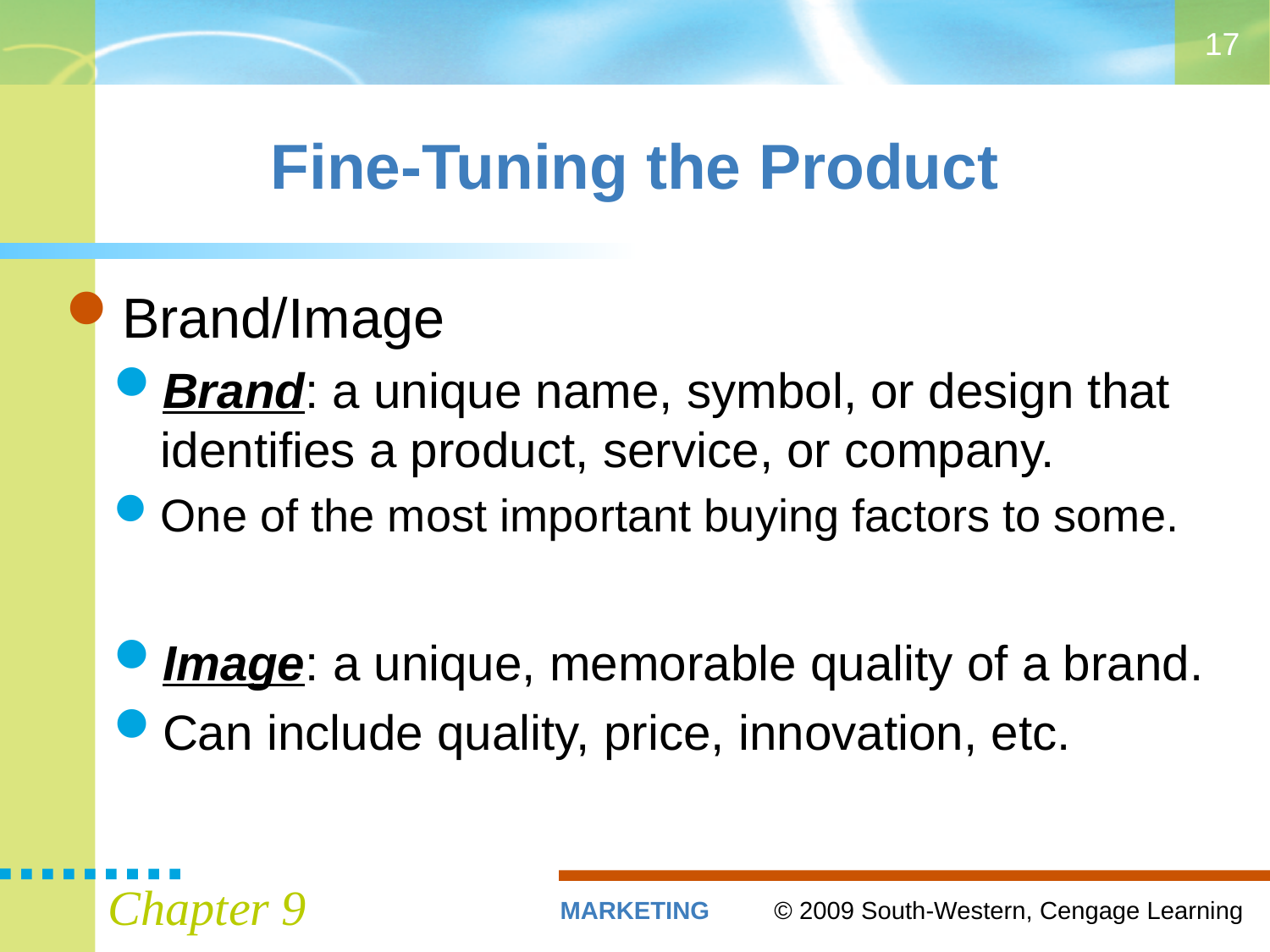

17
# Fine-Tuning the Product
Brand/Image
Brand: a unique name, symbol, or design that identifies a product, service, or company.
One of the most important buying factors to some.

Image: a unique, memorable quality of a brand.
Can include quality, price, innovation, etc.
Chapter 9